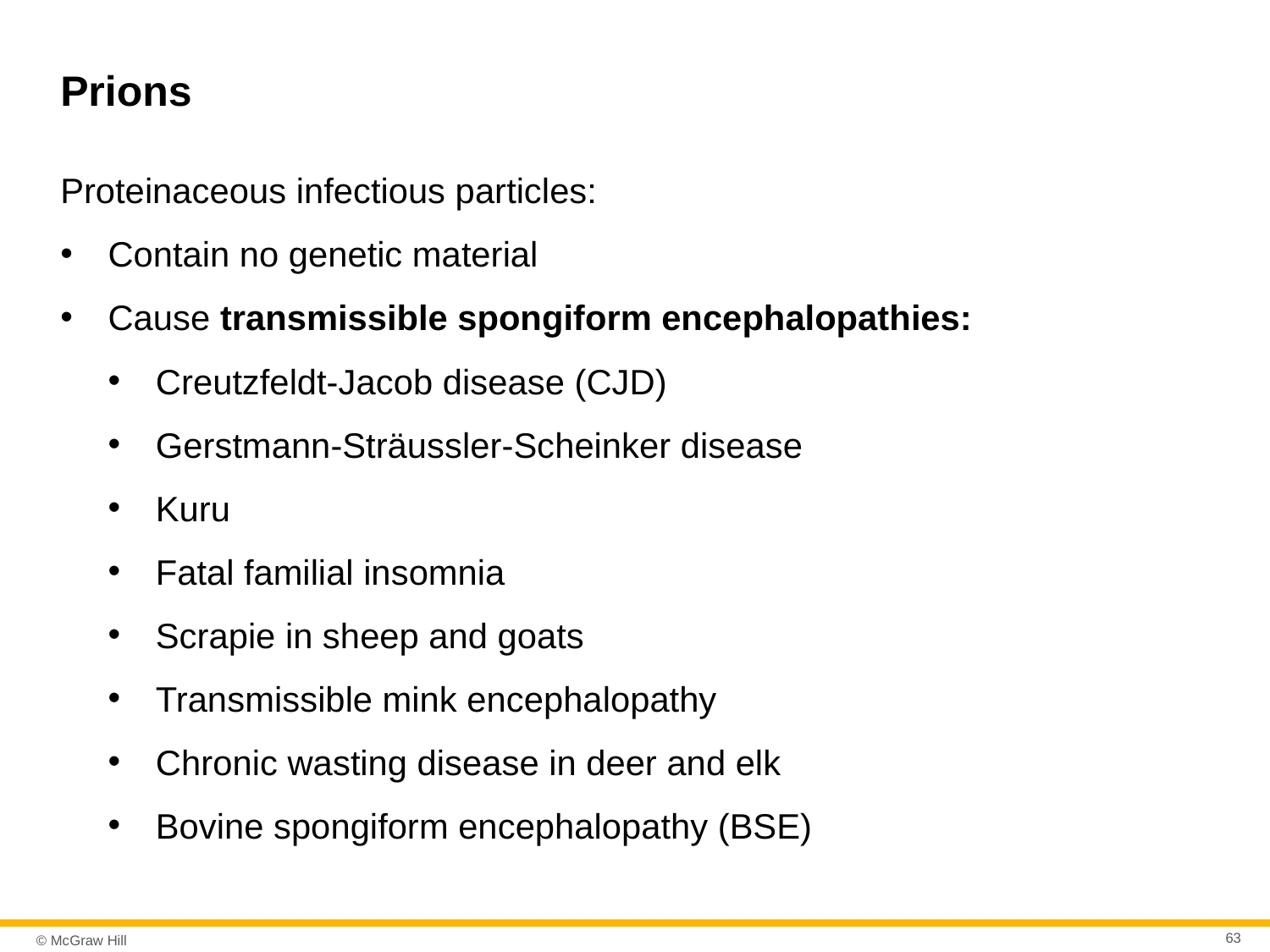

# Prions
Proteinaceous infectious particles:
Contain no genetic material
Cause transmissible spongiform encephalopathies:
Creutzfeldt-Jacob disease (CJD)
Gerstmann-Sträussler-Scheinker disease
Kuru
Fatal familial insomnia
Scrapie in sheep and goats
Transmissible mink encephalopathy
Chronic wasting disease in deer and elk
Bovine spongiform encephalopathy (BSE)